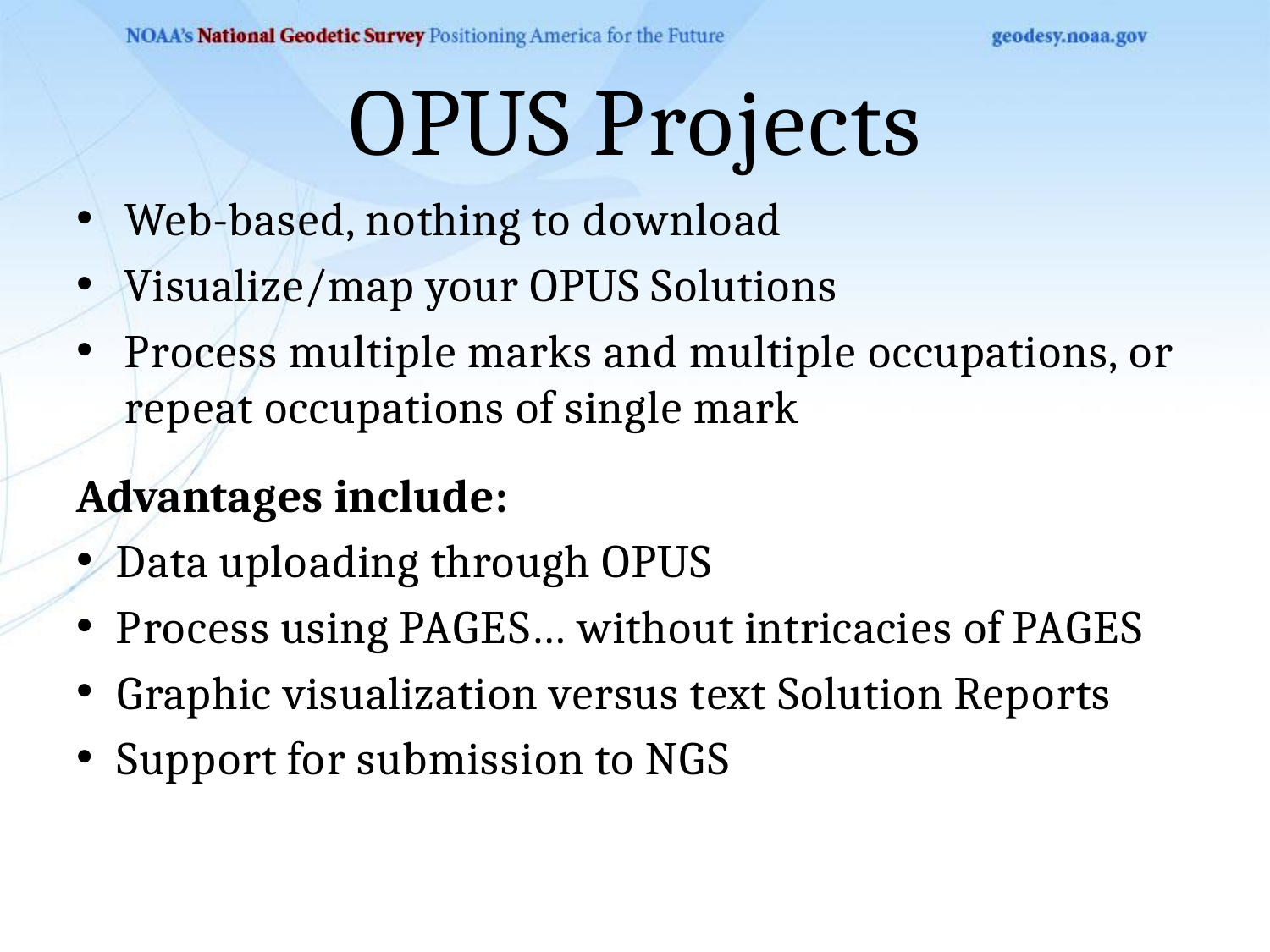

# OPUS Projects
Web-based, nothing to download
Visualize/map your OPUS Solutions
Process multiple marks and multiple occupations, or repeat occupations of single mark
Advantages include:
Data uploading through OPUS
Process using PAGES… without intricacies of PAGES
Graphic visualization versus text Solution Reports
Support for submission to NGS